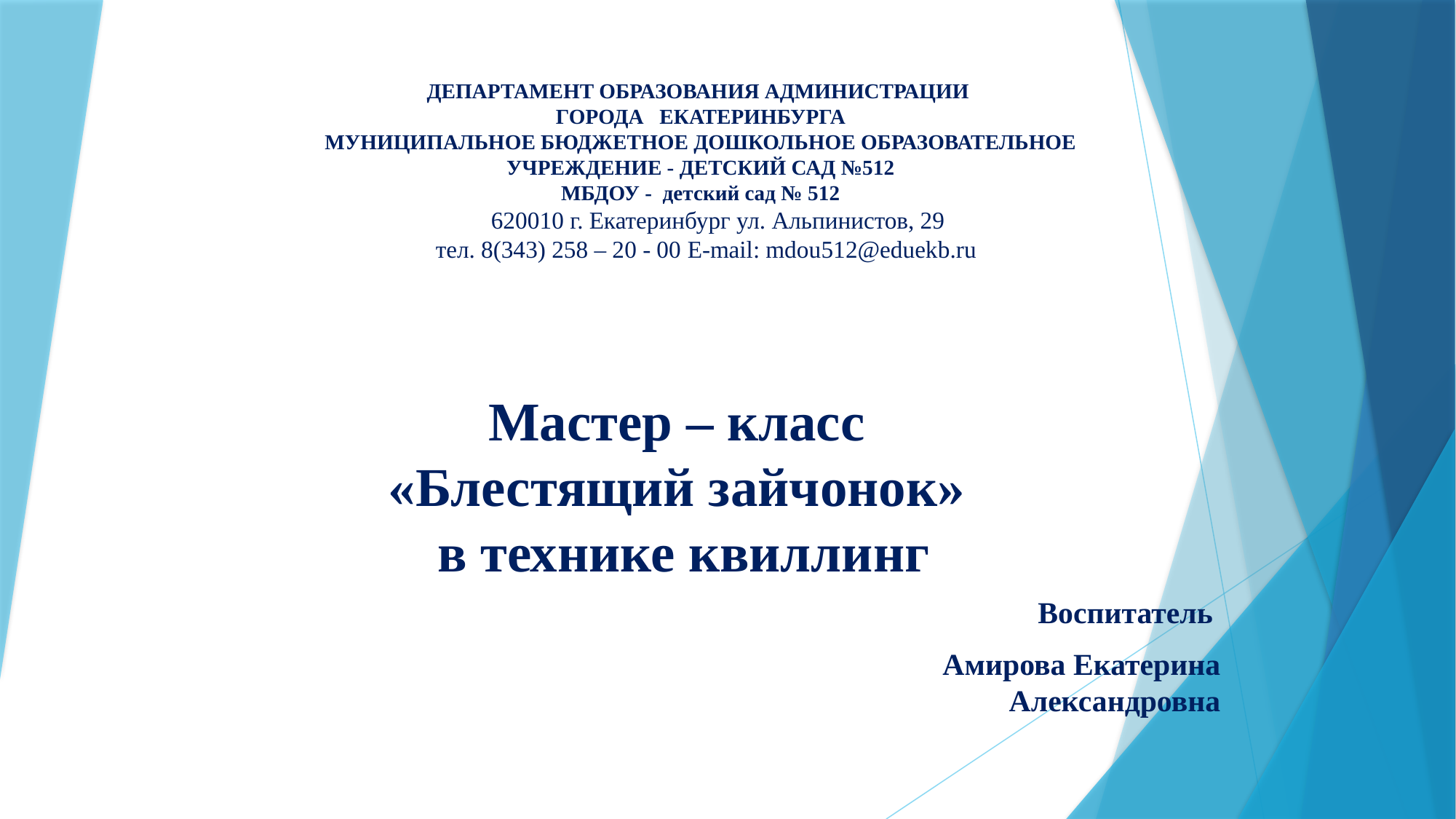

# Мастер – класс «Блестящий зайчонок» в технике квиллинг
ДЕПАРТАМЕНТ ОБРАЗОВАНИЯ АДМИНИСТРАЦИИ
ГОРОДА   ЕКАТЕРИНБУРГА
МУНИЦИПАЛЬНОЕ БЮДЖЕТНОЕ ДОШКОЛЬНОЕ ОБРАЗОВАТЕЛЬНОЕ УЧРЕЖДЕНИЕ - ДЕТСКИЙ САД №512
МБДОУ -  детский сад № 512
620010 г. Екатеринбург ул. Альпинистов, 29
тел. 8(343) 258 – 20 - 00 E-mail: mdou512@eduekb.ru

Воспитатель
Амирова Екатерина Александровна